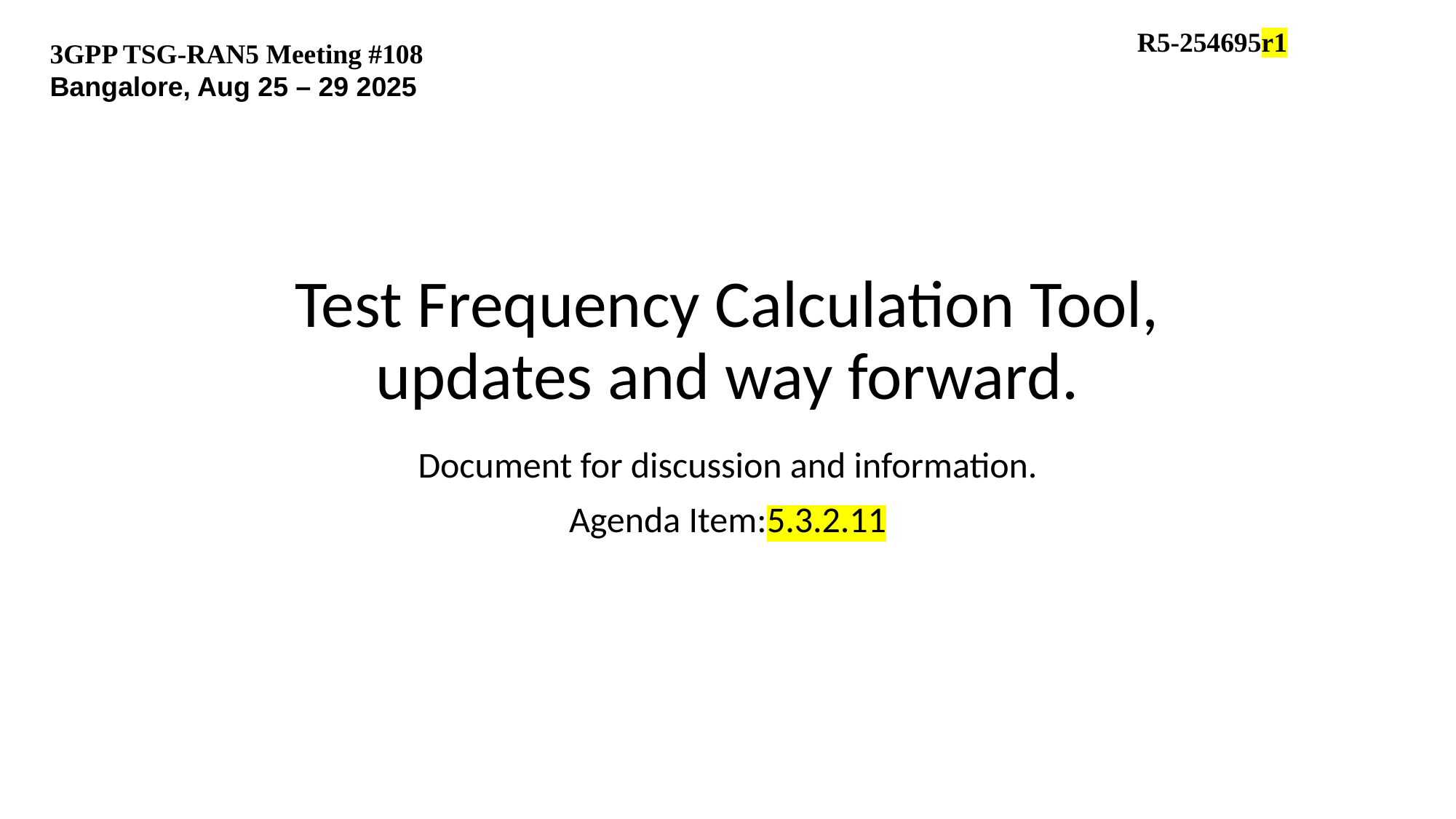

R5-254695r1

3GPP TSG-RAN5 Meeting #108
Bangalore, Aug 25 – 29 2025

# Test Frequency Calculation Tool, updates and way forward.
Document for discussion and information.
Agenda Item:5.3.2.11